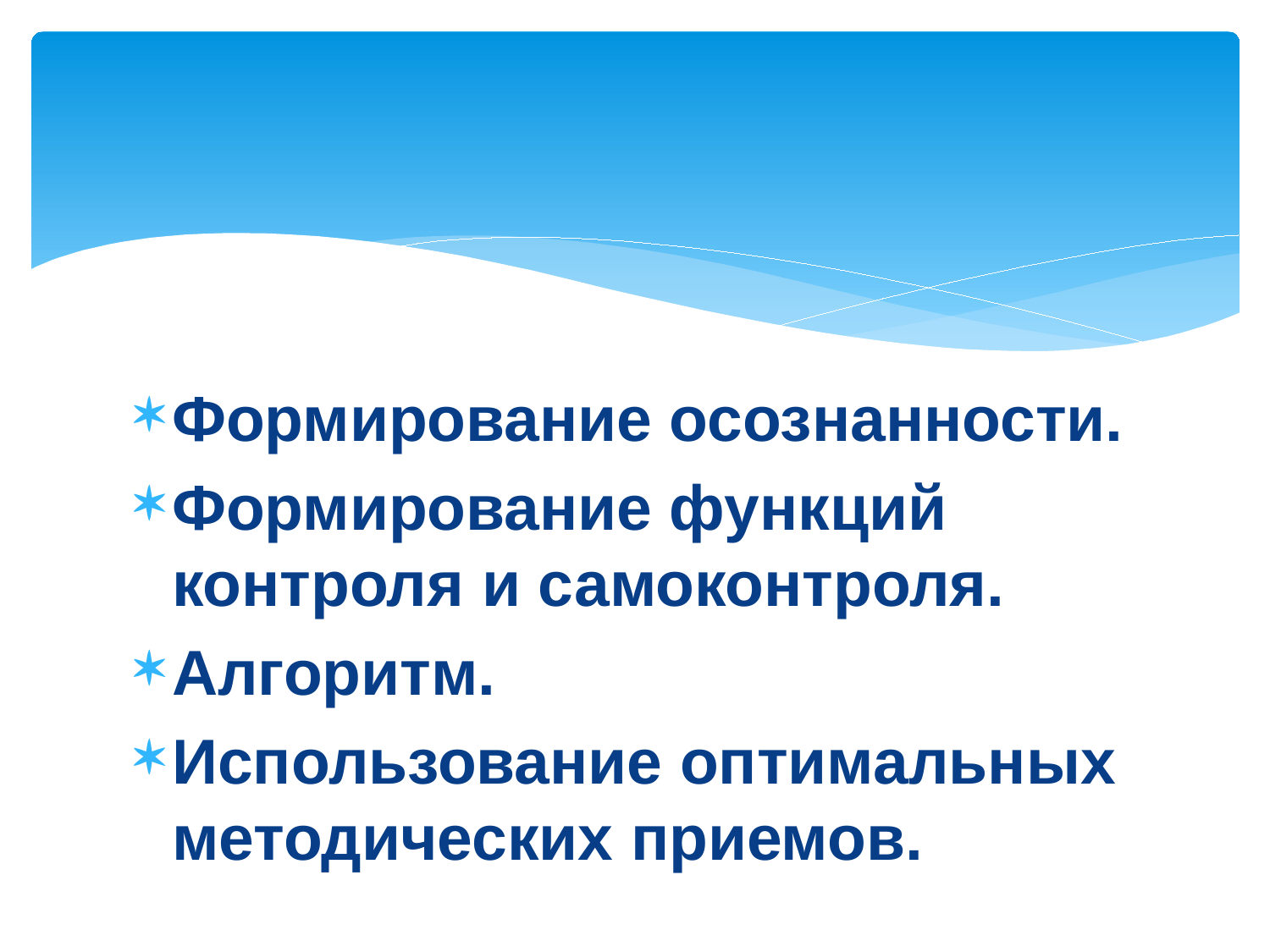

#
Формирование осознанности.
Формирование функций контроля и самоконтроля.
Алгоритм.
Использование оптимальных методических приемов.